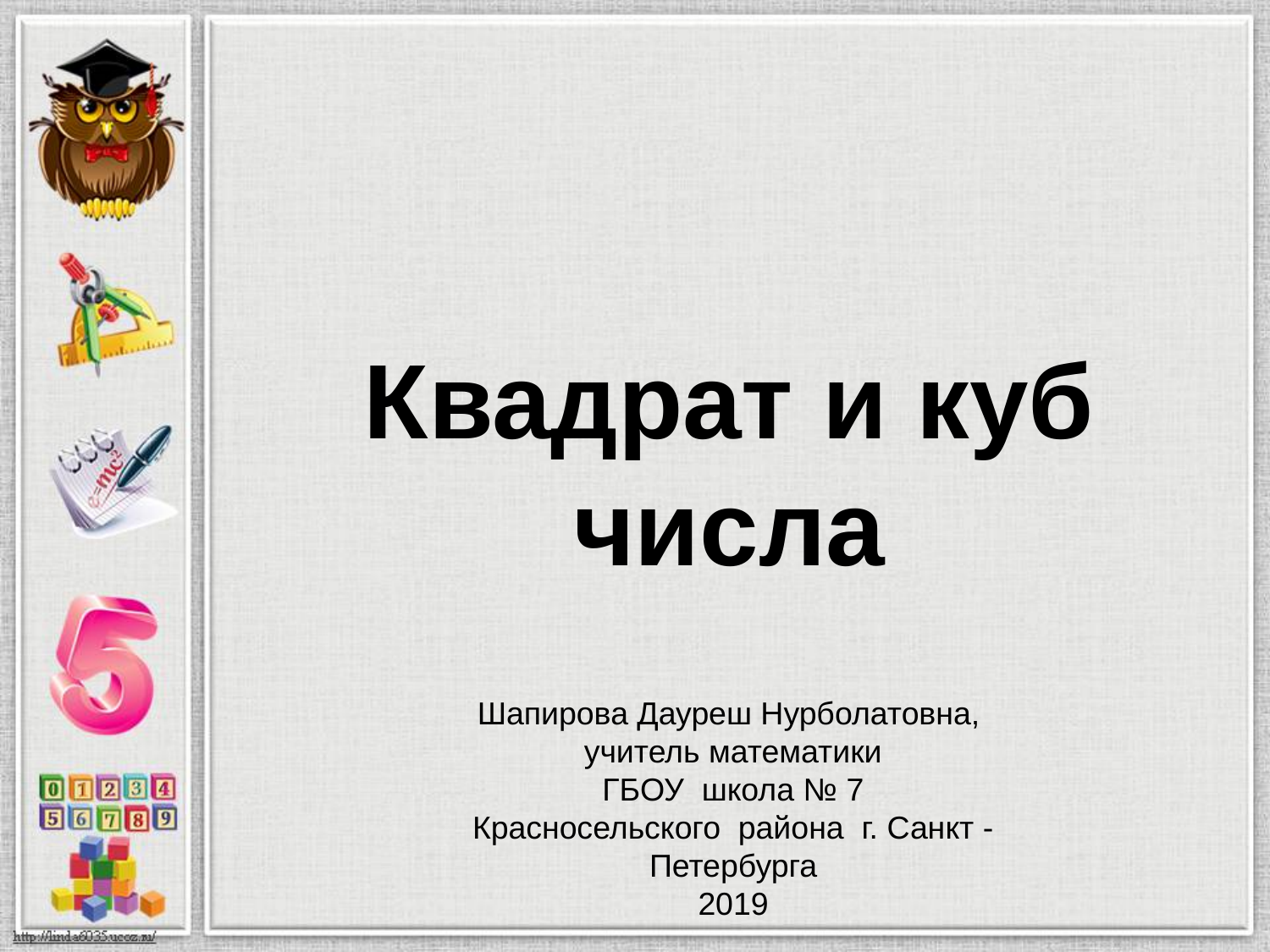

Квадрат и куб числа
Шапирова Дауреш Нурболатовна,
учитель математики
ГБОУ  школа № 7
Красносельского  района  г. Санкт - Петербурга
2019